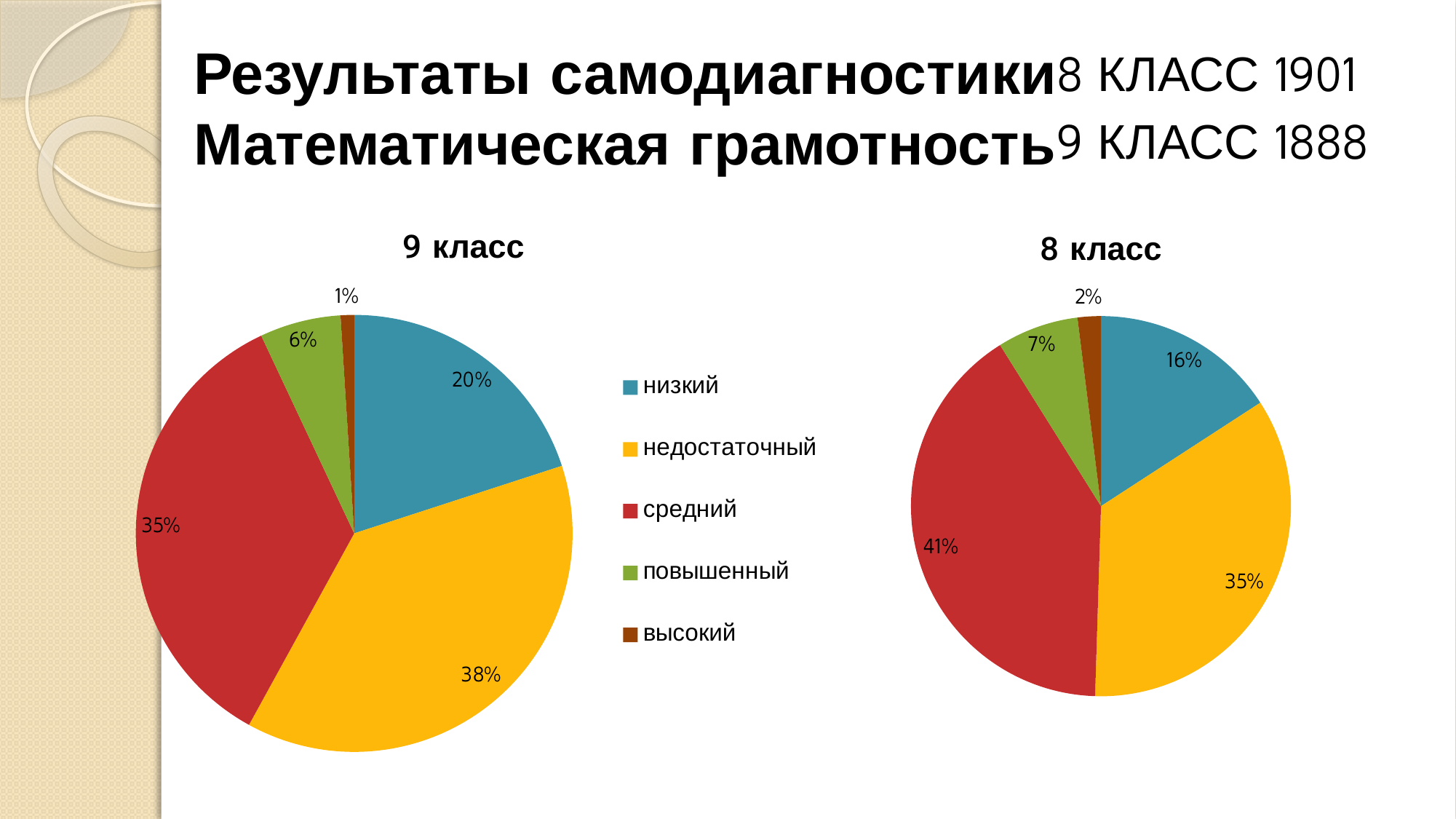

# Результаты самодиагностики Математическая грамотность
8 КЛАСС	1901
9 КЛАСС	1888

### Chart:

| Category | 9 класс |
|---|---|
| низкий | 0.2 |
| недостаточный | 0.38000000000000017 |
| средний | 0.35000000000000014 |
| повышенный | 0.060000000000000026 |
| высокий | 0.010000000000000005 |

### Chart:

| Category | 8 класс |
|---|---|
| низкий | 0.16 |
| недостаточный | 0.35000000000000014 |
| средний | 0.41000000000000014 |
| повышенный | 0.07000000000000002 |
| высокий | 0.02000000000000001 |